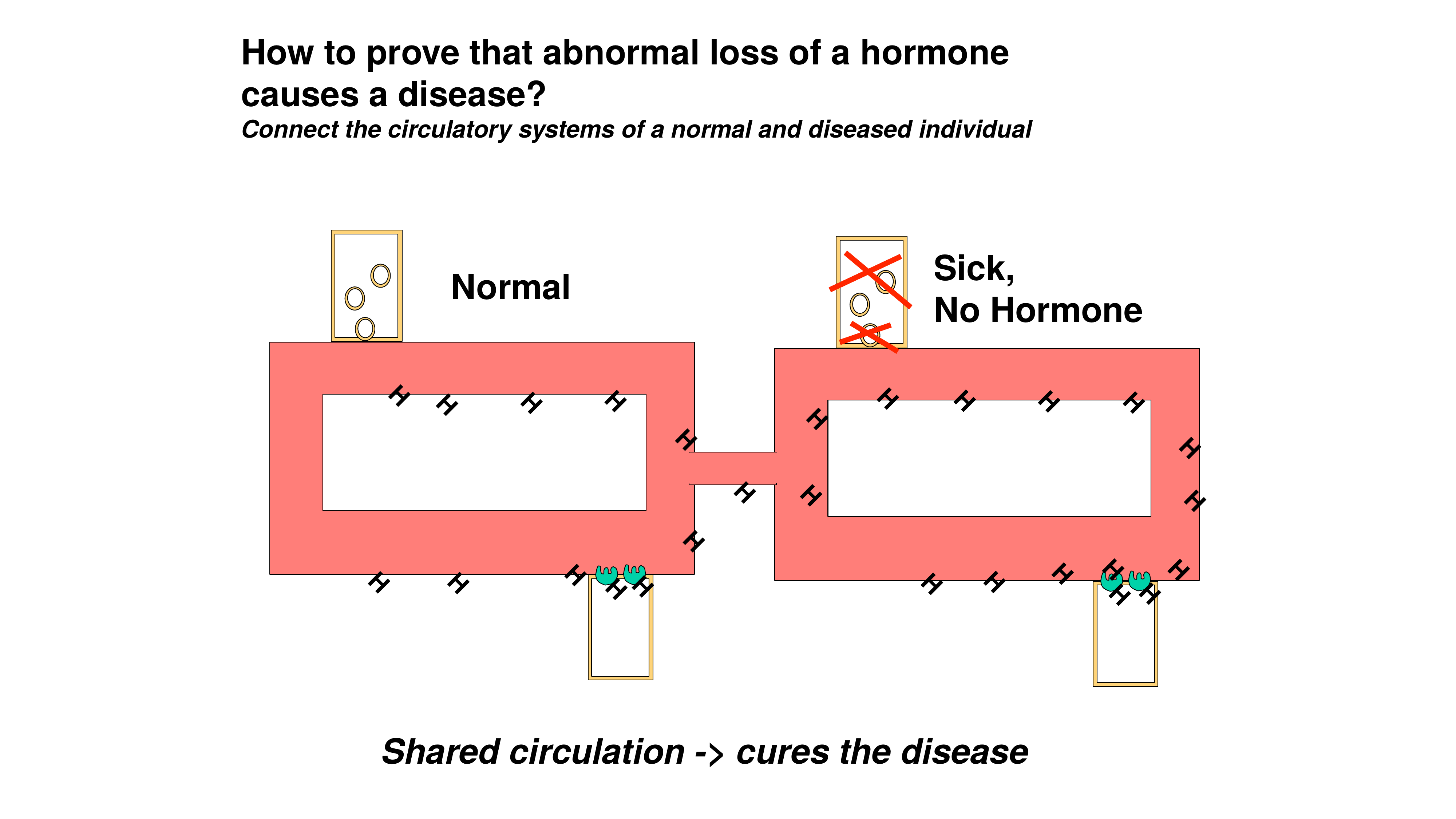

How to prove that abnormal loss of a hormone
causes a disease?
Connect the circulatory systems of a normal and diseased individual

Sick,
No Hormone

Normal

H
H
H
H
H
H
H
H
H
H
H
H
H
H
H
H
H
H
H
H
H
H
H
H
H
H
H

Shared circulation -> cures the disease